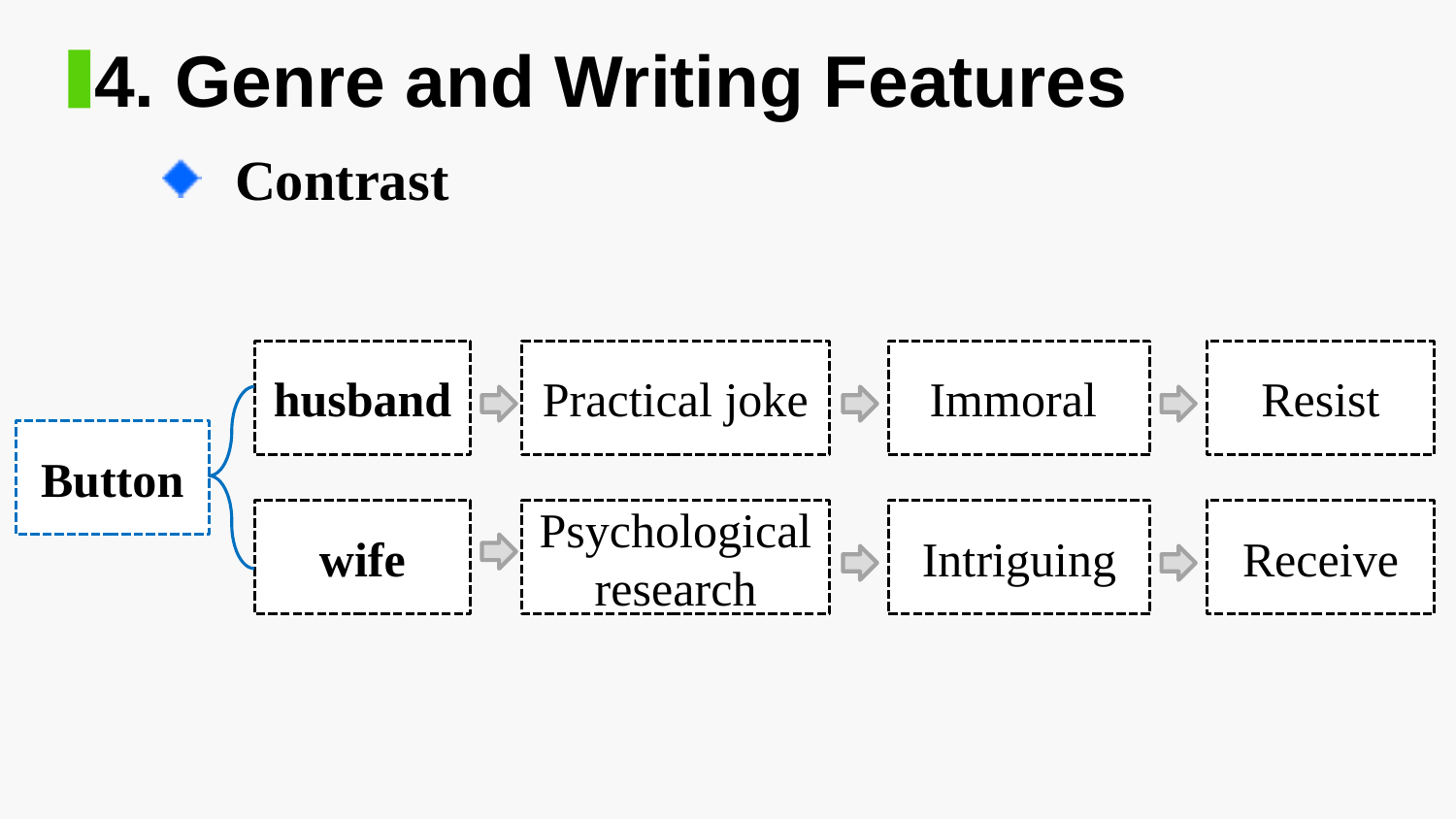

4. Genre and Writing Features

Contrast
husband
Practical joke
Immoral
Resist

Button
wife
Psychological research
Intriguing
Receive